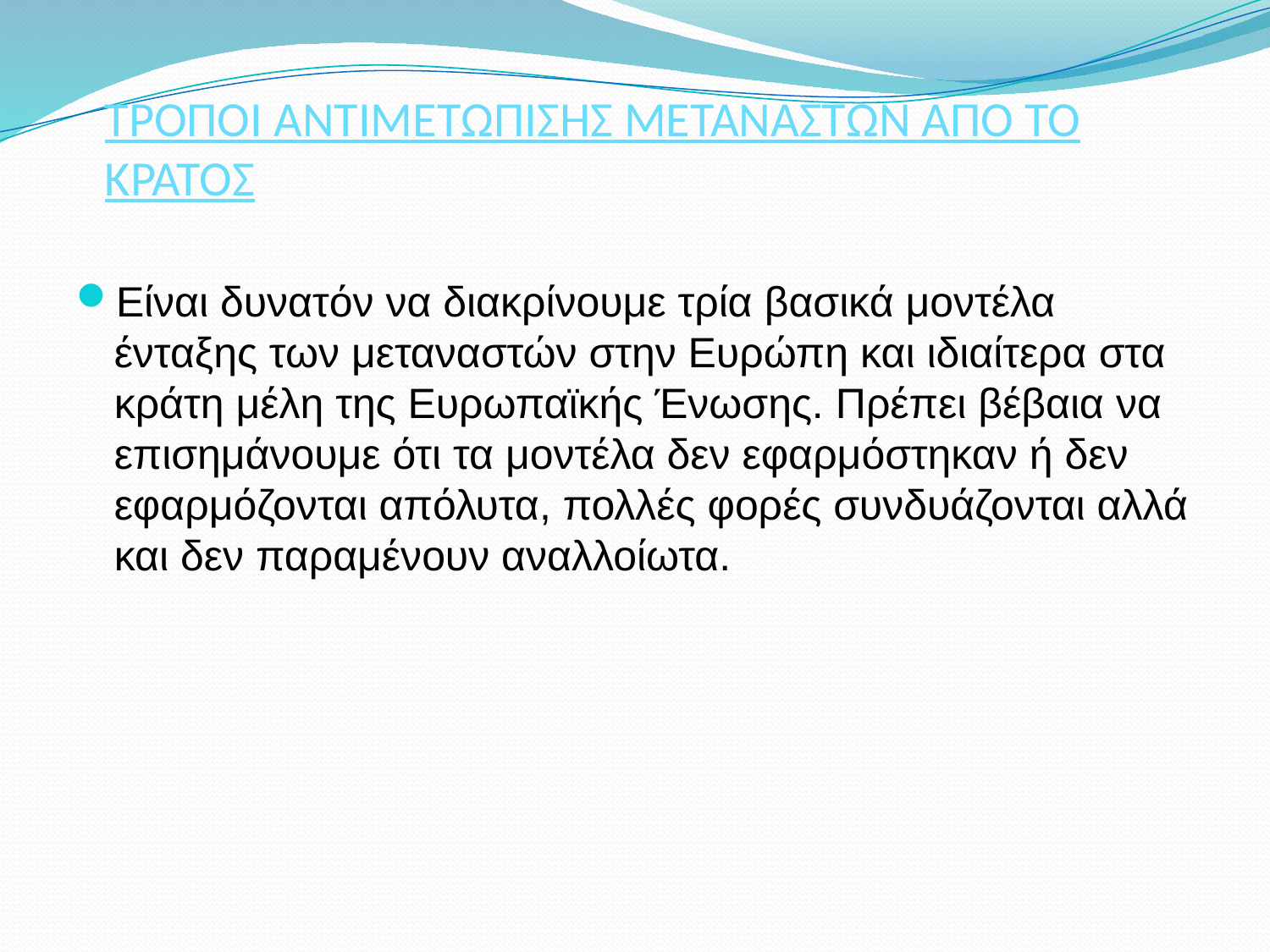

# ΤΡΟΠΟΙ ΑΝΤΙΜΕΤΩΠΙΣΗΣ ΜΕΤΑΝΑΣΤΩΝ ΑΠΟ ΤΟ ΚΡΑΤΟΣ
Είναι δυνατόν να διακρίνουμε τρία βασικά μοντέλα ένταξης των μεταναστών στην Ευρώπη και ιδιαίτερα στα κράτη μέλη της Ευρωπαϊκής Ένωσης. Πρέπει βέβαια να επισημάνουμε ότι τα μοντέλα δεν εφαρμόστηκαν ή δεν εφαρμόζονται απόλυτα, πολλές φορές συνδυάζονται αλλά και δεν παραμένουν αναλλοίωτα.